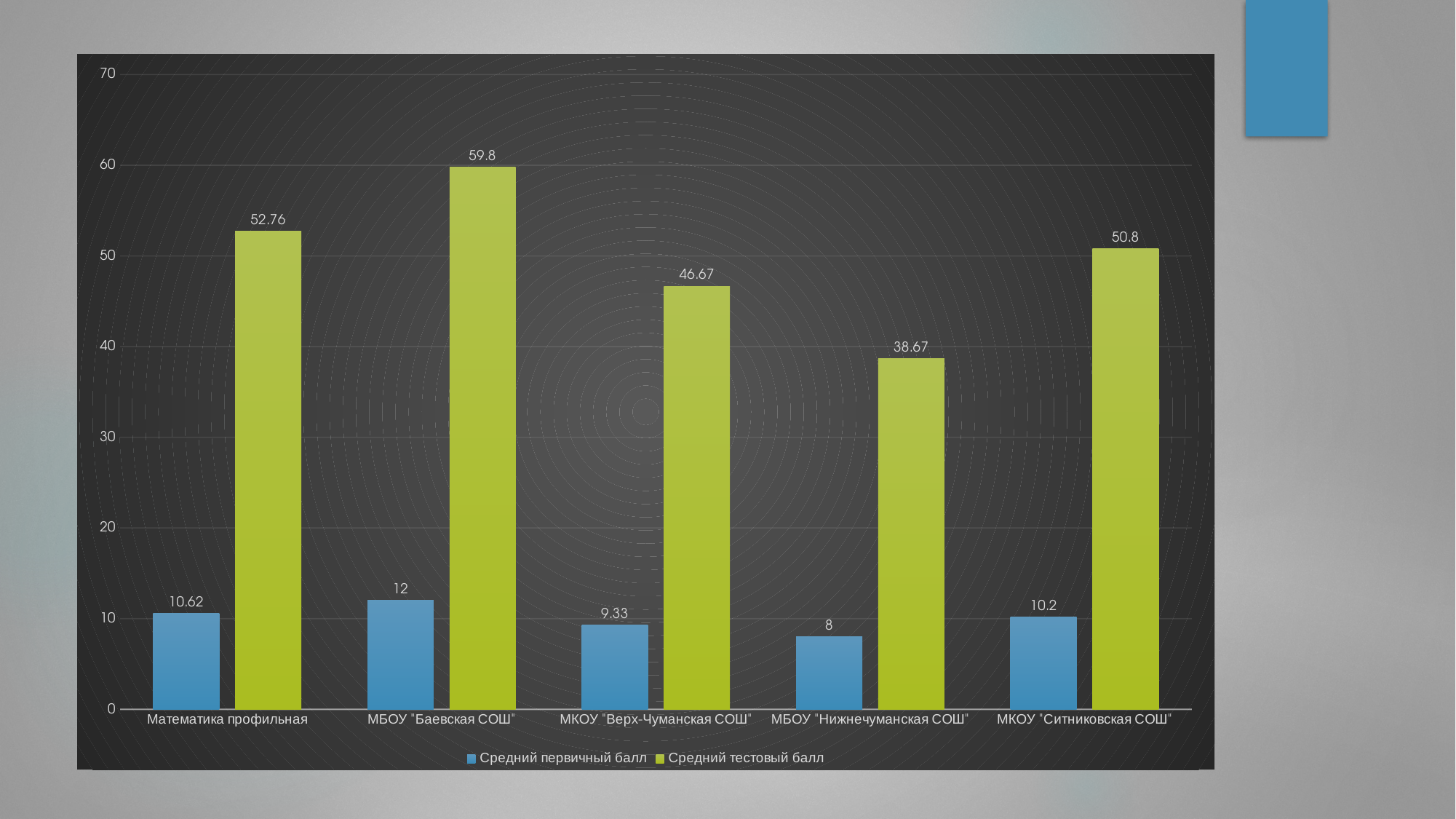

### Chart

| Category |  |  |
|---|---|---|
| Математика профильная | 10.62 | 52.76 |
| МБОУ "Баевская СОШ" | 12.0 | 59.8 |
| МКОУ "Верх-Чуманская СОШ" | 9.33 | 46.67 |
| МБОУ "Нижнечуманская СОШ" | 8.0 | 38.67 |
| МКОУ "Ситниковская СОШ" | 10.2 | 50.8 |
#